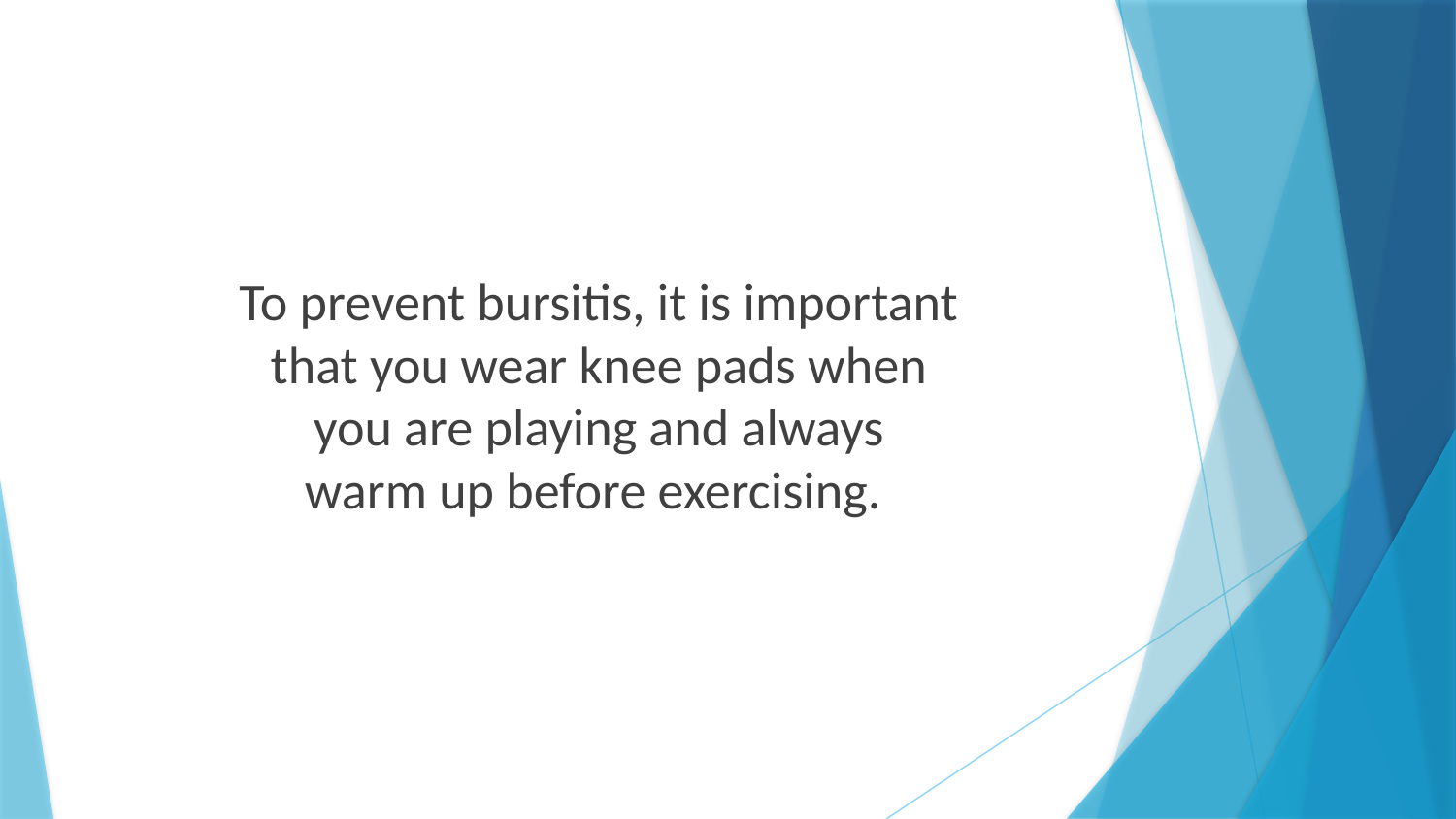

To prevent bursitis, it is important
that you wear knee pads when
you are playing and always
warm up before exercising.